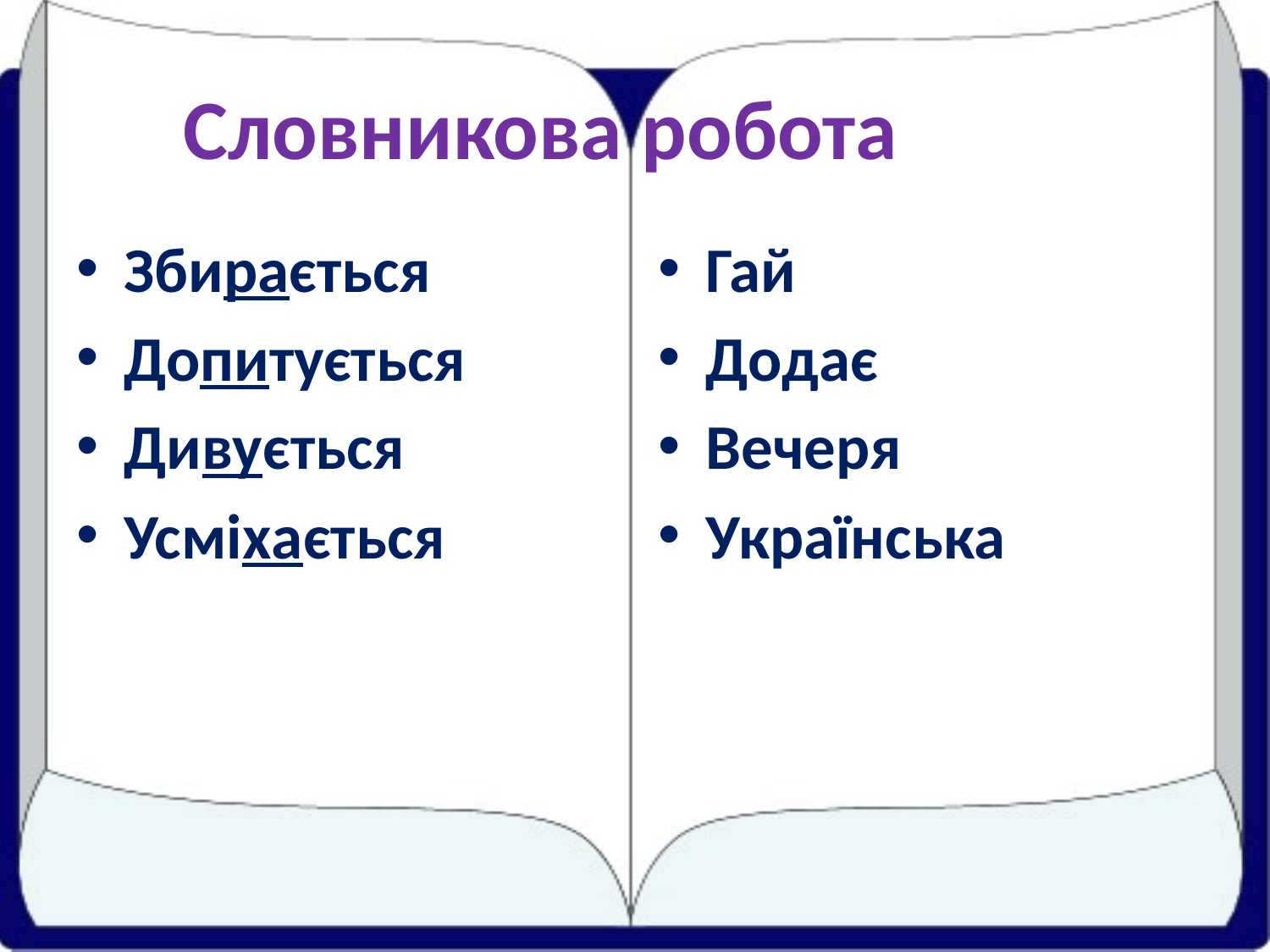

# Словникова робота
Збирається
Допитується
Дивується
Усміхається

Гай
Додає
Вечеря
Українська